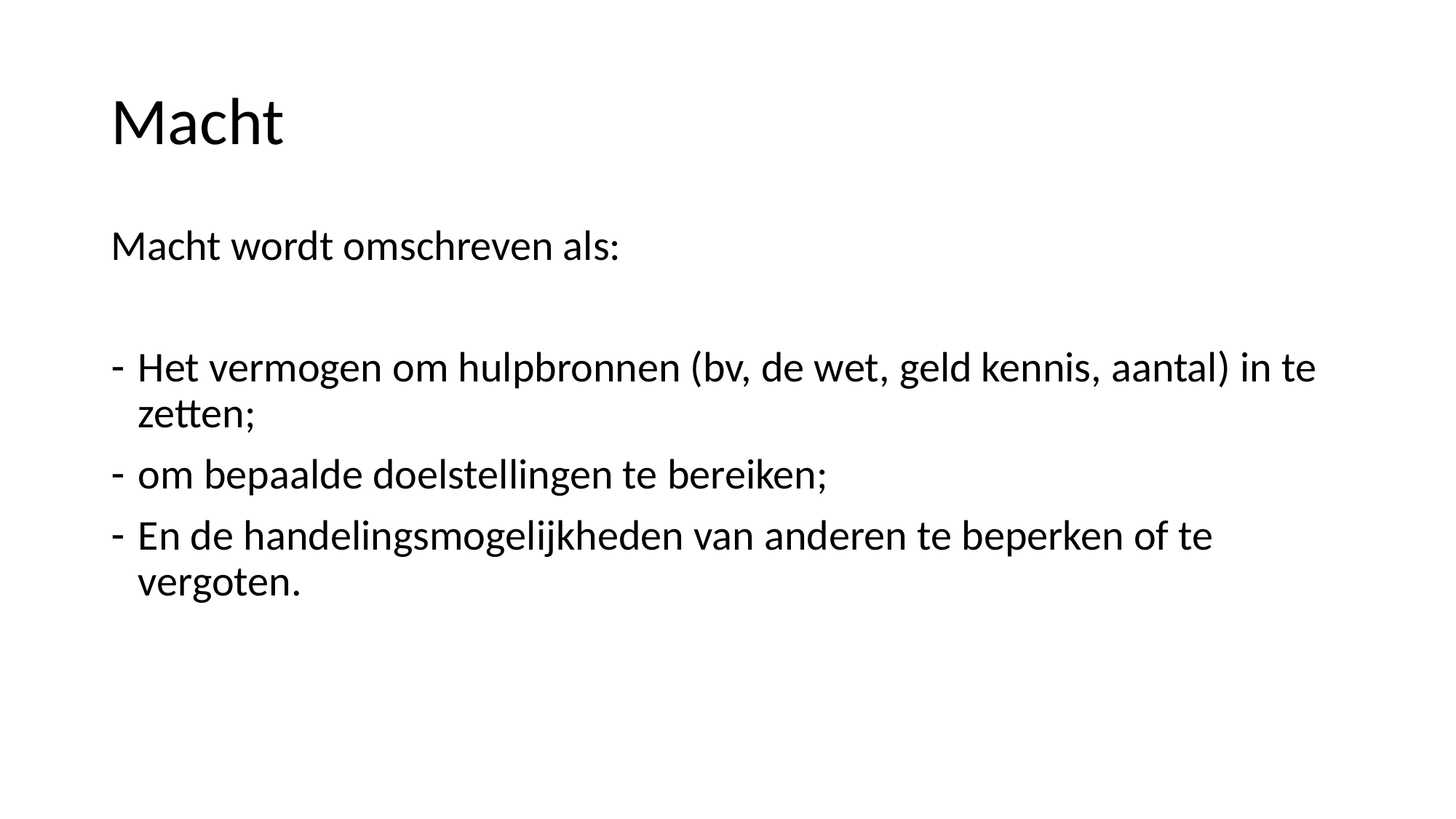

# Macht
Macht wordt omschreven als:

Het vermogen om hulpbronnen (bv, de wet, geld kennis, aantal) in te zetten;
om bepaalde doelstellingen te bereiken;
En de handelingsmogelijkheden van anderen te beperken of te vergoten.